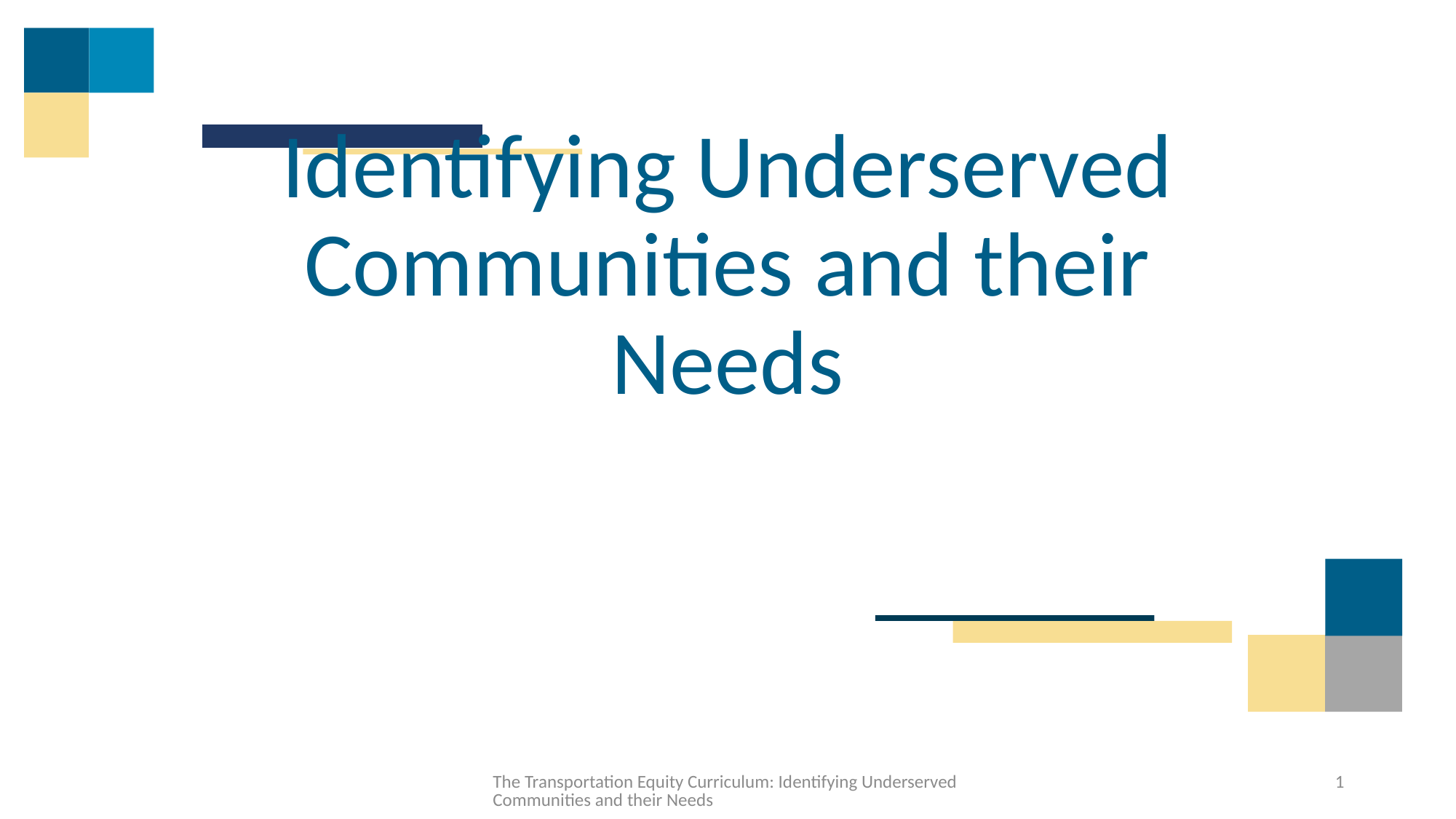

# Identifying Underserved Communities and their Needs

The Transportation Equity Curriculum: Identifying Underserved Communities and their Needs
1